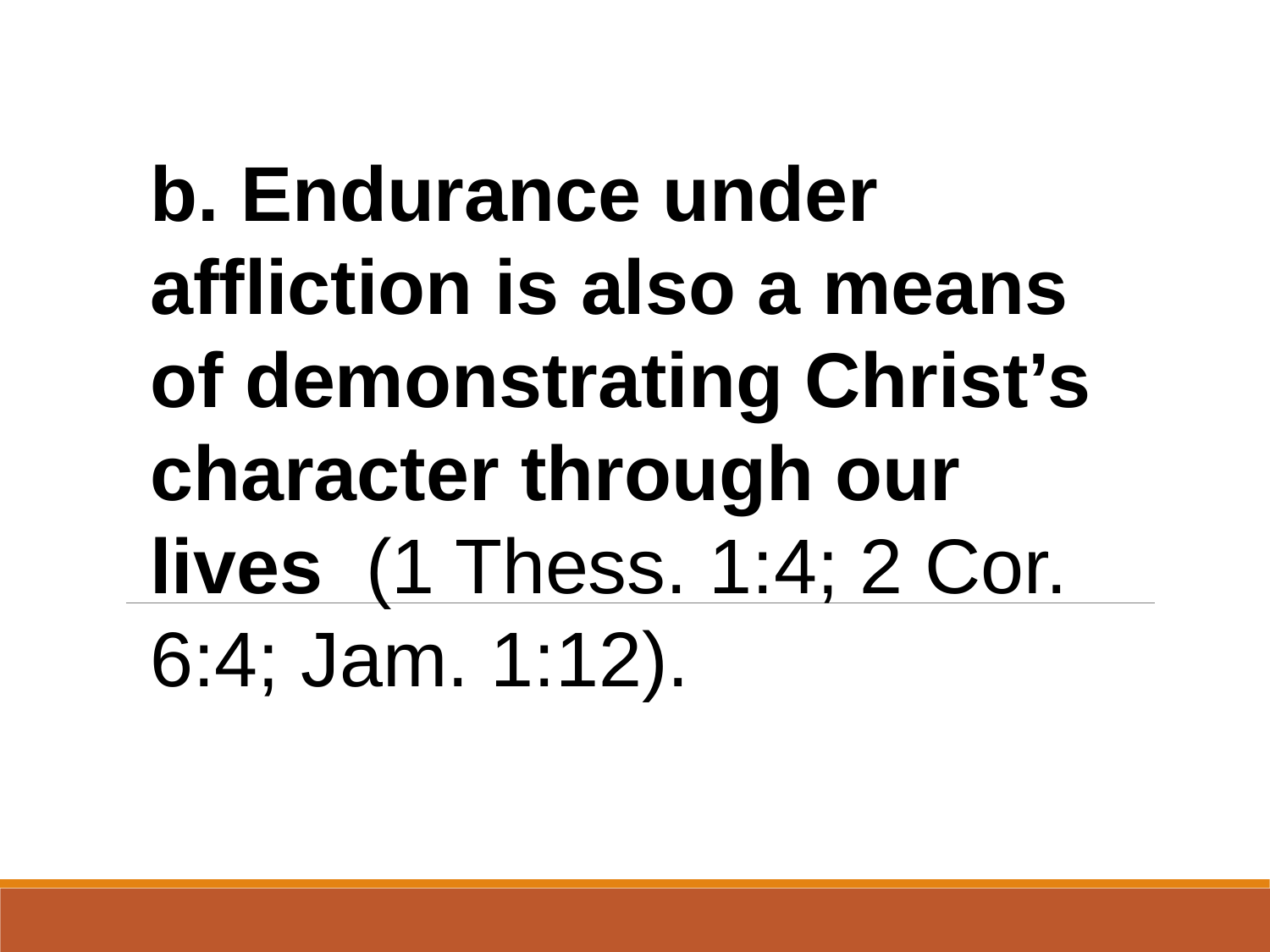

b. Endurance under affliction is also a means of demonstrating Christ’s character through our lives  (1 Thess. 1:4; 2 Cor. 6:4; Jam. 1:12).